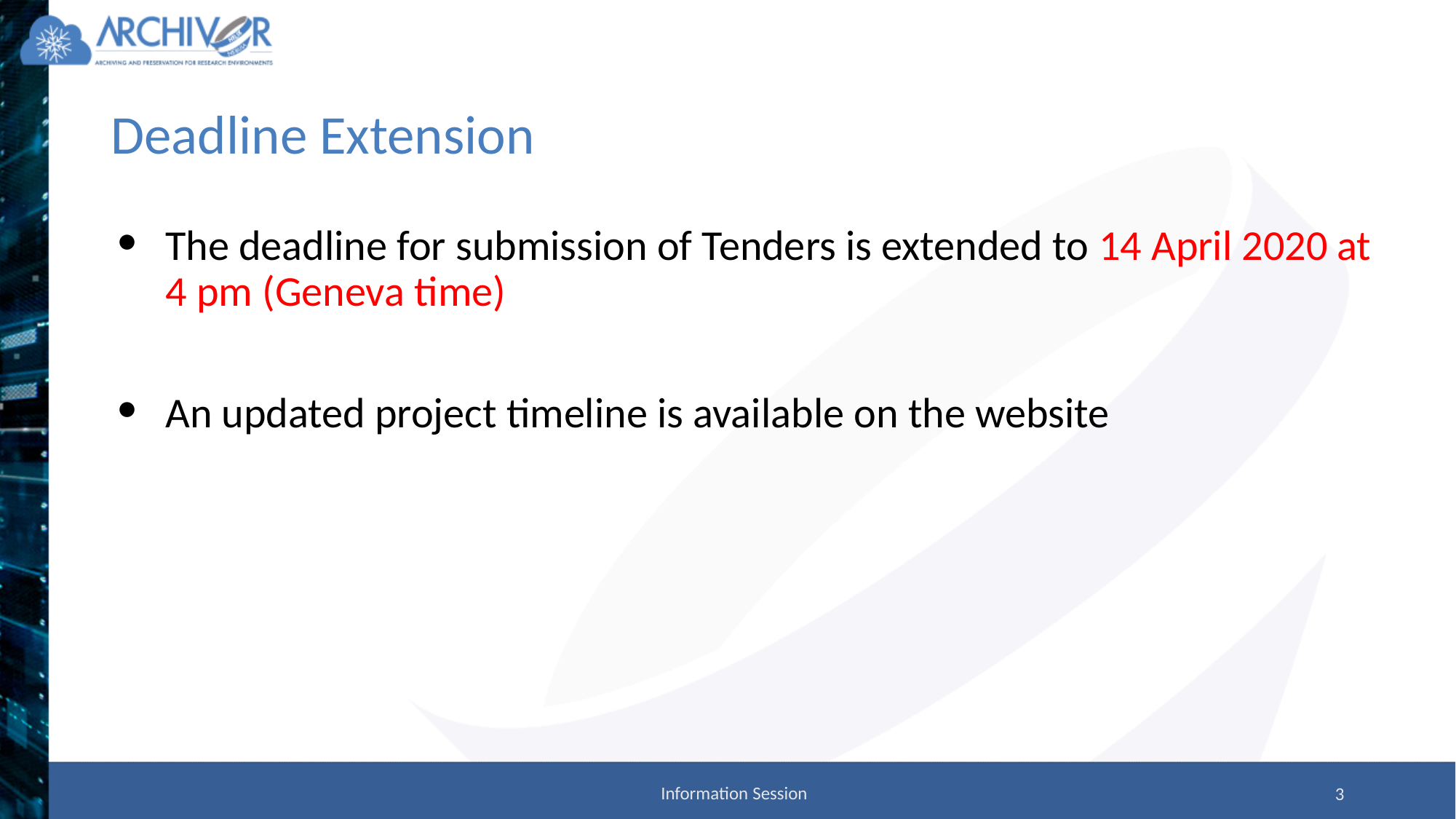

# Deadline Extension
The deadline for submission of Tenders is extended to 14 April 2020 at 4 pm (Geneva time)

An updated project timeline is available on the website
Information Session
3